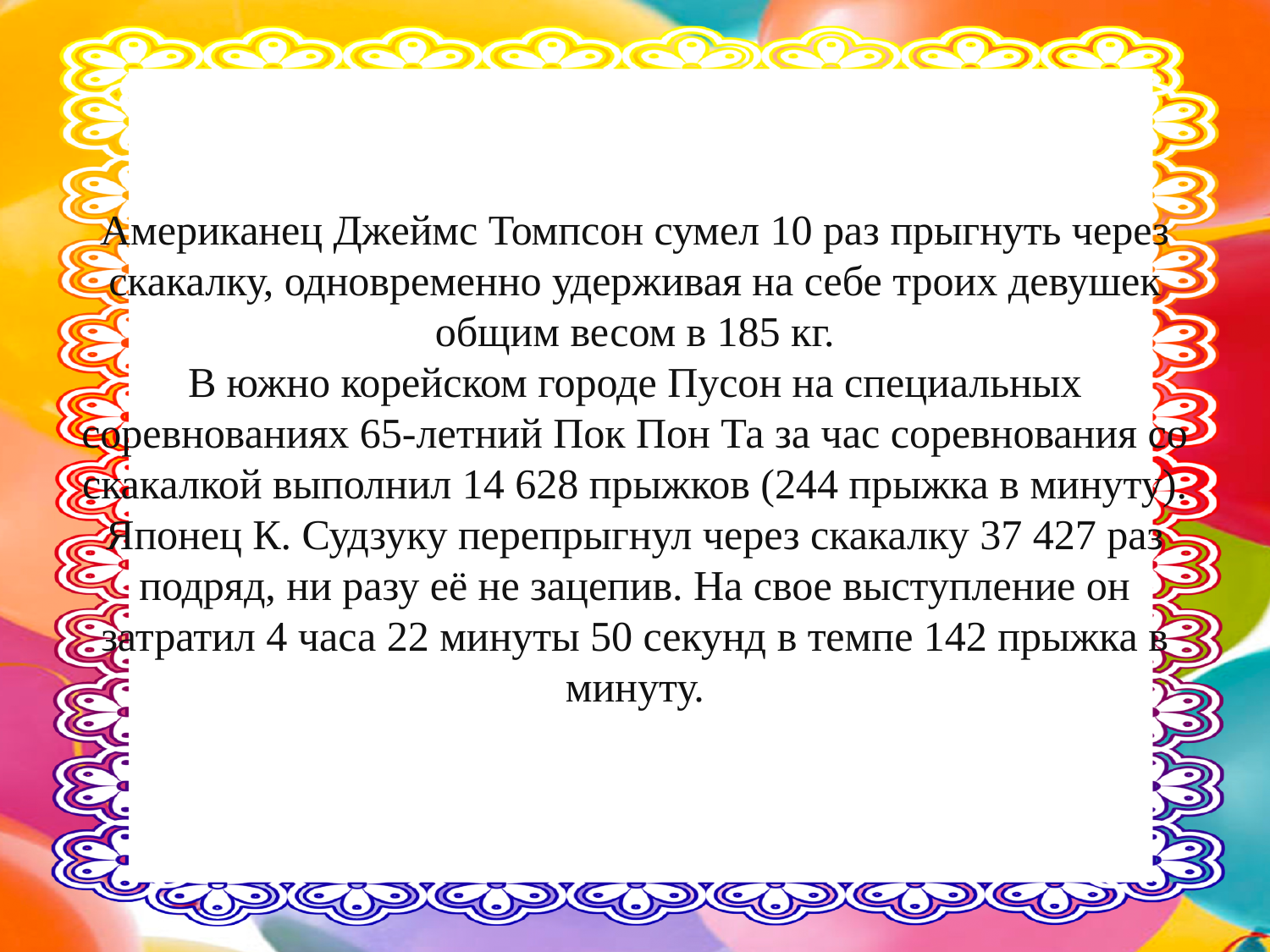

# Американец Джеймс Томпсон сумел 10 раз прыгнуть через скакалку, одновременно удерживая на себе троих девушек общим весом в 185 кг. В южно корейском городе Пусон на специальных соревнованиях 65-летний Пок Пон Та за час соревнования со скакалкой выполнил 14 628 прыжков (244 прыжка в минуту). Японец К. Судзуку перепрыгнул через скакалку 37 427 раз подряд, ни разу её не зацепив. На свое выступление он затратил 4 часа 22 минуты 50 секунд в темпе 142 прыжка в минуту.